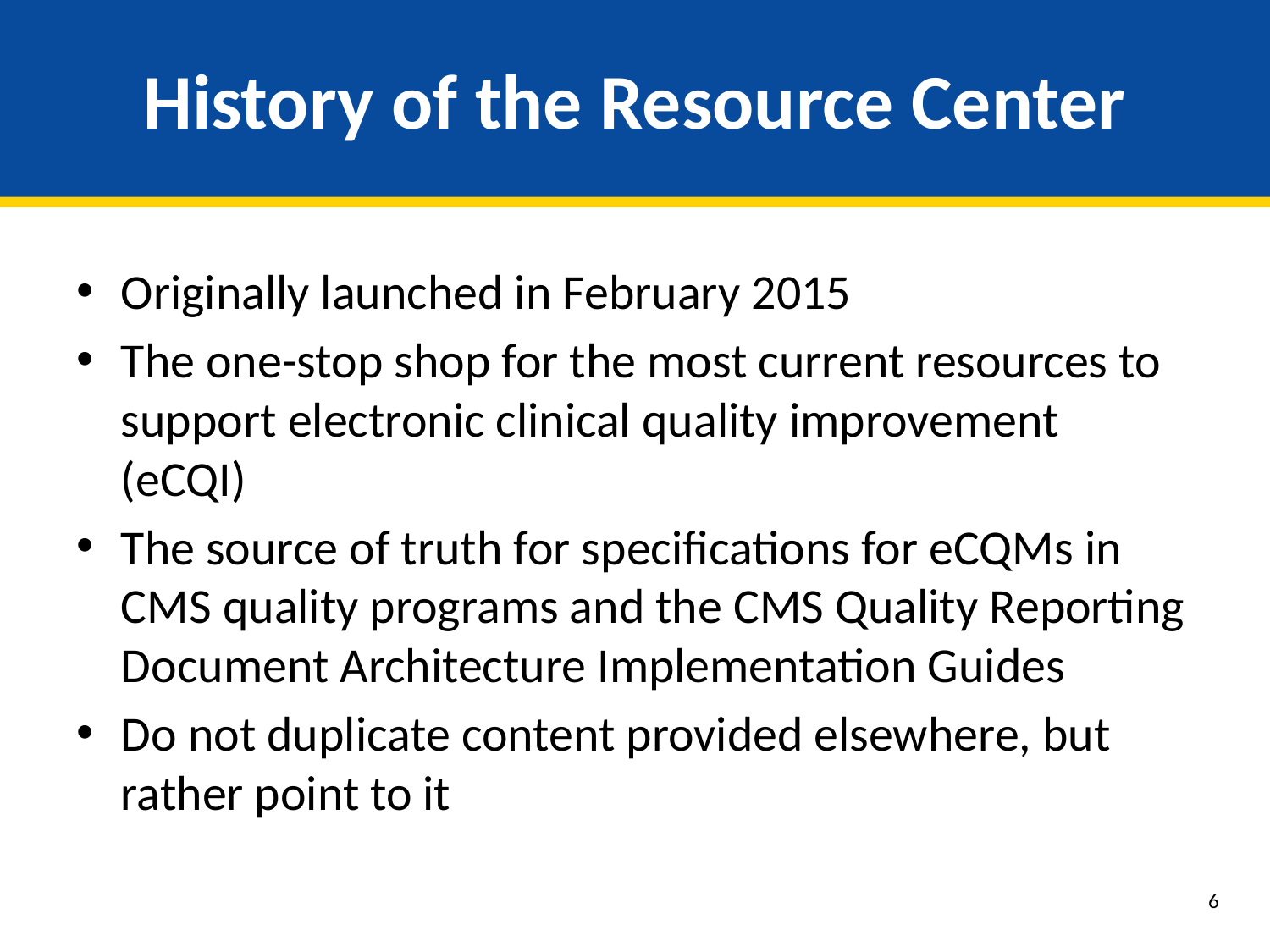

# History of the Resource Center
Originally launched in February 2015
The one-stop shop for the most current resources to support electronic clinical quality improvement (eCQI)
The source of truth for specifications for eCQMs in CMS quality programs and the CMS Quality Reporting Document Architecture Implementation Guides
Do not duplicate content provided elsewhere, but rather point to it